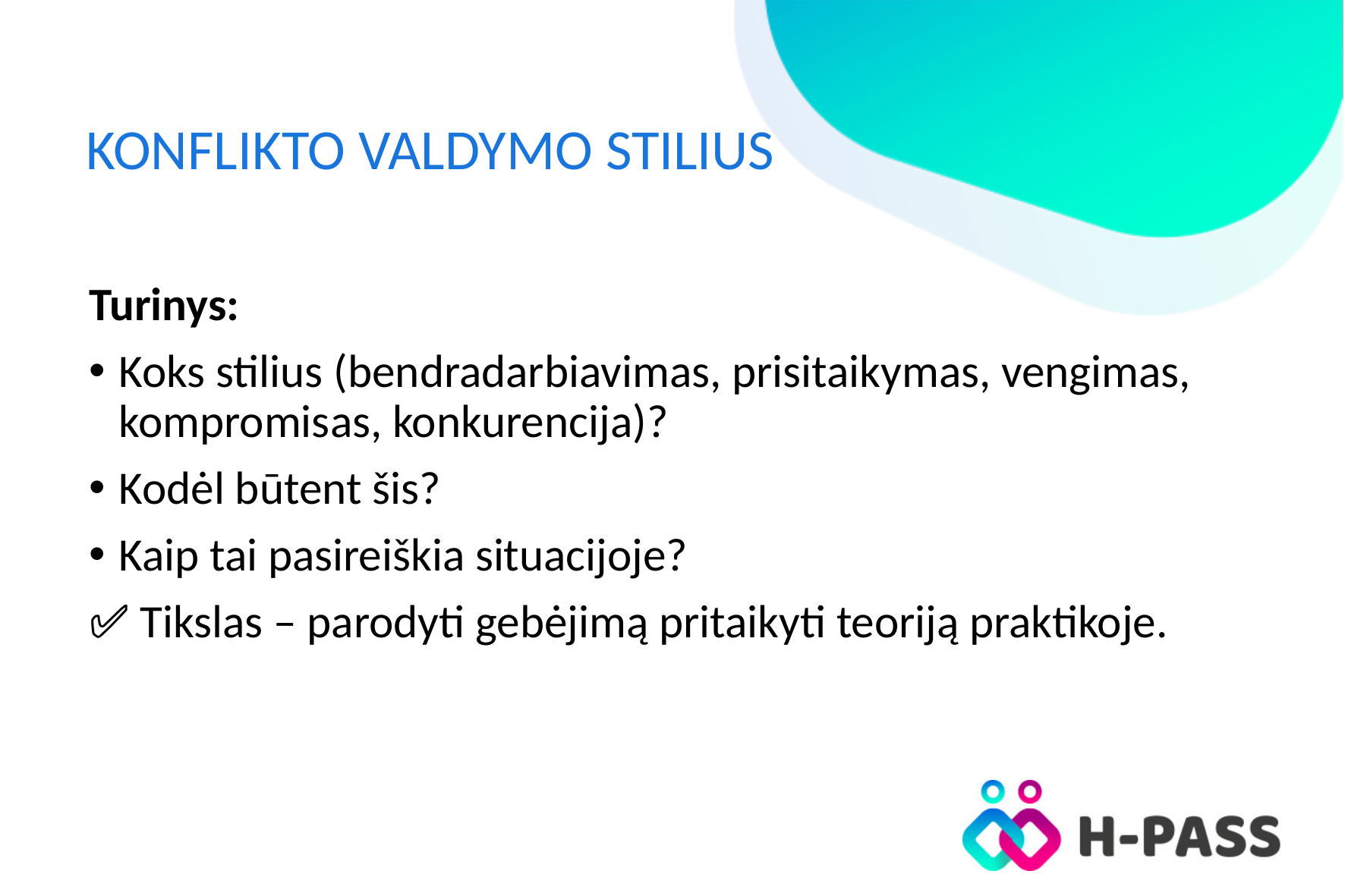

# KONFLIKTO VALDYMO STILIUS
Turinys:
Koks stilius (bendradarbiavimas, prisitaikymas, vengimas, kompromisas, konkurencija)?
Kodėl būtent šis?
Kaip tai pasireiškia situacijoje?
✅ Tikslas – parodyti gebėjimą pritaikyti teoriją praktikoje.